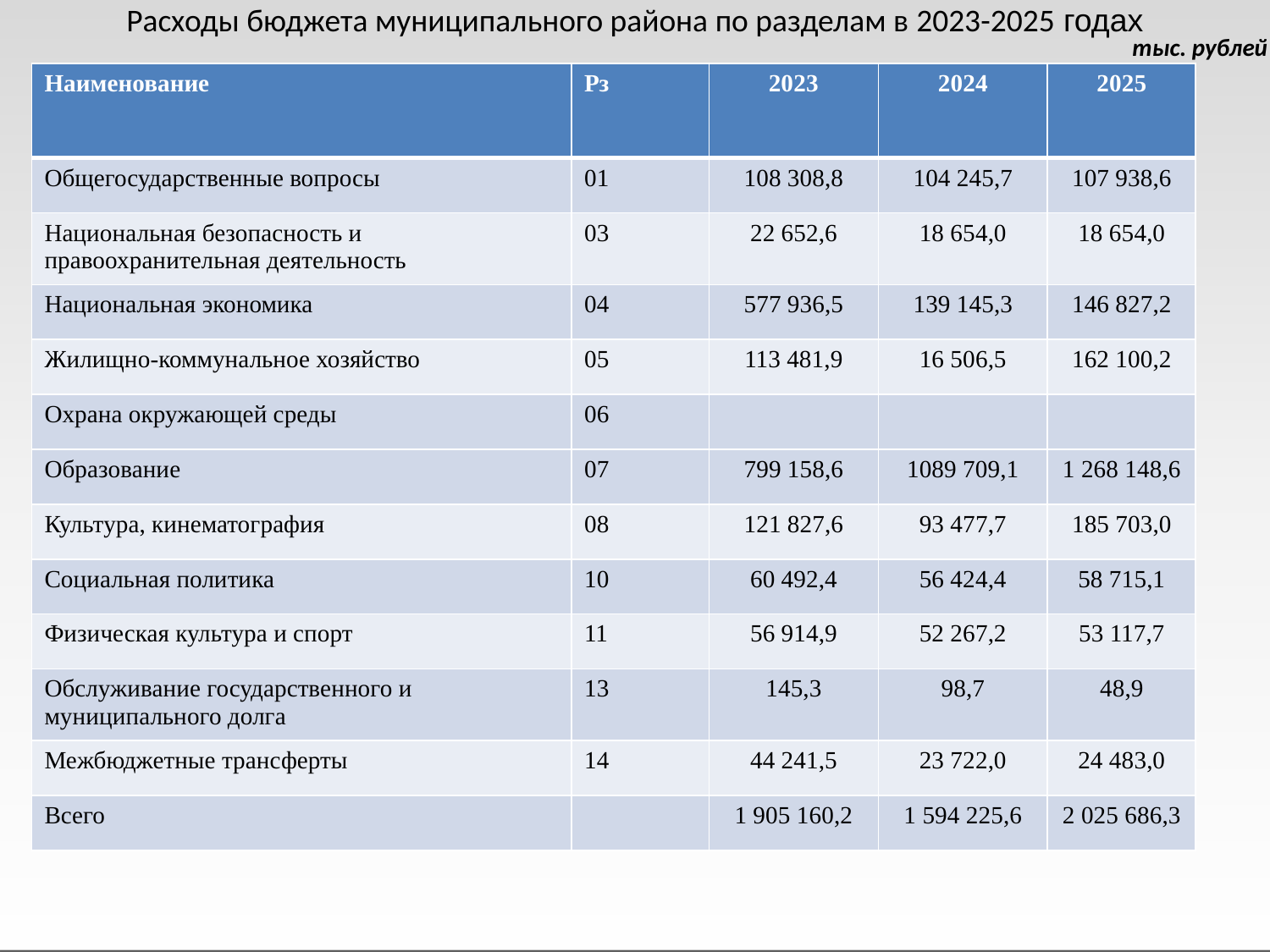

Расходы бюджета муниципального района по разделам в 2023-2025 годах
тыс. рублей
| Наименование | Рз | 2023 | 2024 | 2025 |
| --- | --- | --- | --- | --- |
| Общегосударственные вопросы | 01 | 108 308,8 | 104 245,7 | 107 938,6 |
| Национальная безопасность и правоохранительная деятельность | 03 | 22 652,6 | 18 654,0 | 18 654,0 |
| Национальная экономика | 04 | 577 936,5 | 139 145,3 | 146 827,2 |
| Жилищно-коммунальное хозяйство | 05 | 113 481,9 | 16 506,5 | 162 100,2 |
| Охрана окружающей среды | 06 |  |  |  |
| Образование | 07 | 799 158,6 | 1089 709,1 | 1 268 148,6 |
| Культура, кинематография | 08 | 121 827,6 | 93 477,7 | 185 703,0 |
| Социальная политика | 10 | 60 492,4 | 56 424,4 | 58 715,1 |
| Физическая культура и спорт | 11 | 56 914,9 | 52 267,2 | 53 117,7 |
| Обслуживание государственного и муниципального долга | 13 | 145,3 | 98,7 | 48,9 |
| Межбюджетные трансферты | 14 | 44 241,5 | 23 722,0 | 24 483,0 |
| Всего |  | 1 905 160,2 | 1 594 225,6 | 2 025 686,3 |